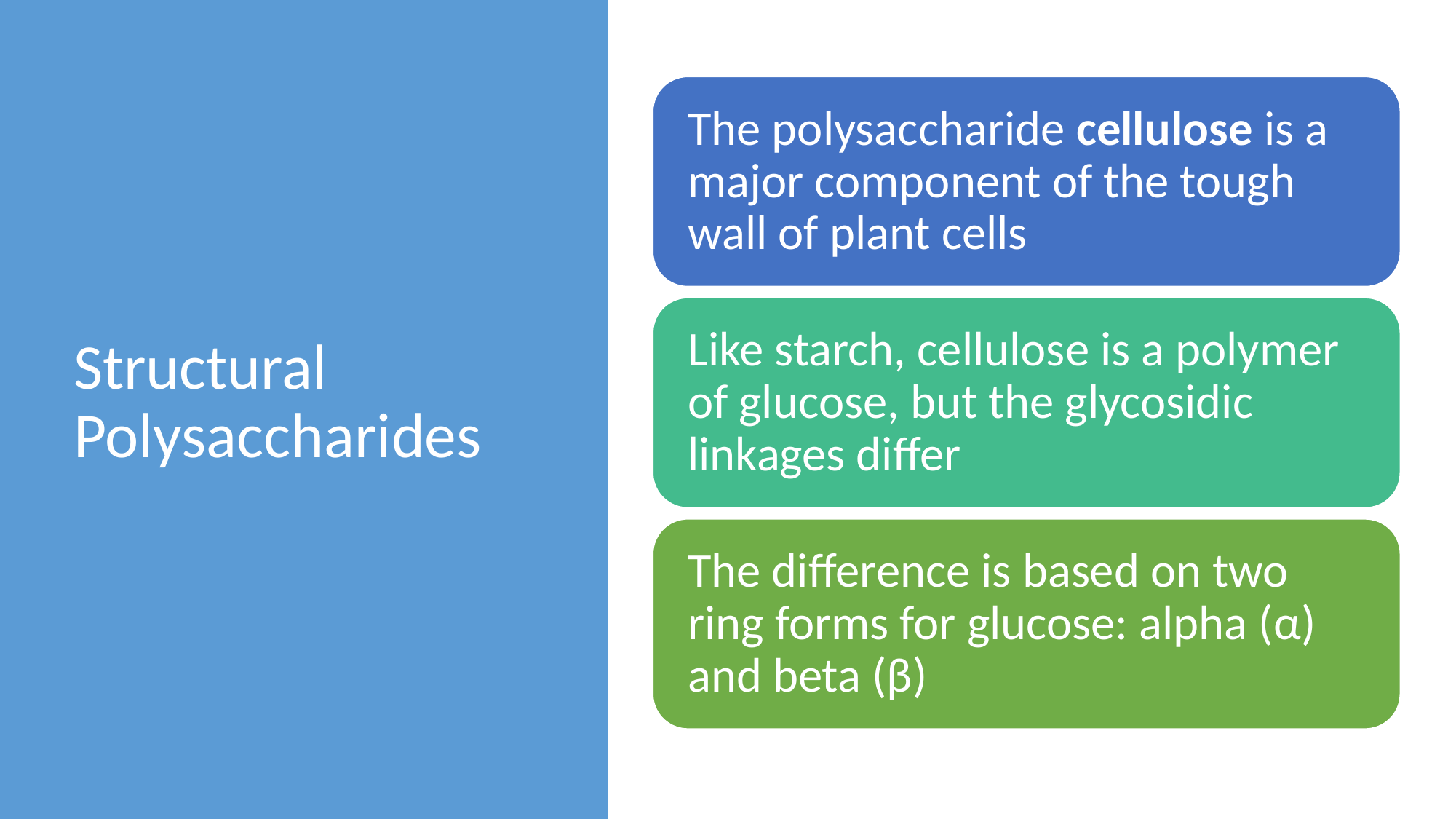

# Structural Polysaccharides
The polysaccharide cellulose is a major component of the tough wall of plant cells
Like starch, cellulose is a polymer of glucose, but the glycosidic linkages differ
The difference is based on two ring forms for glucose: alpha (α) and beta (β)